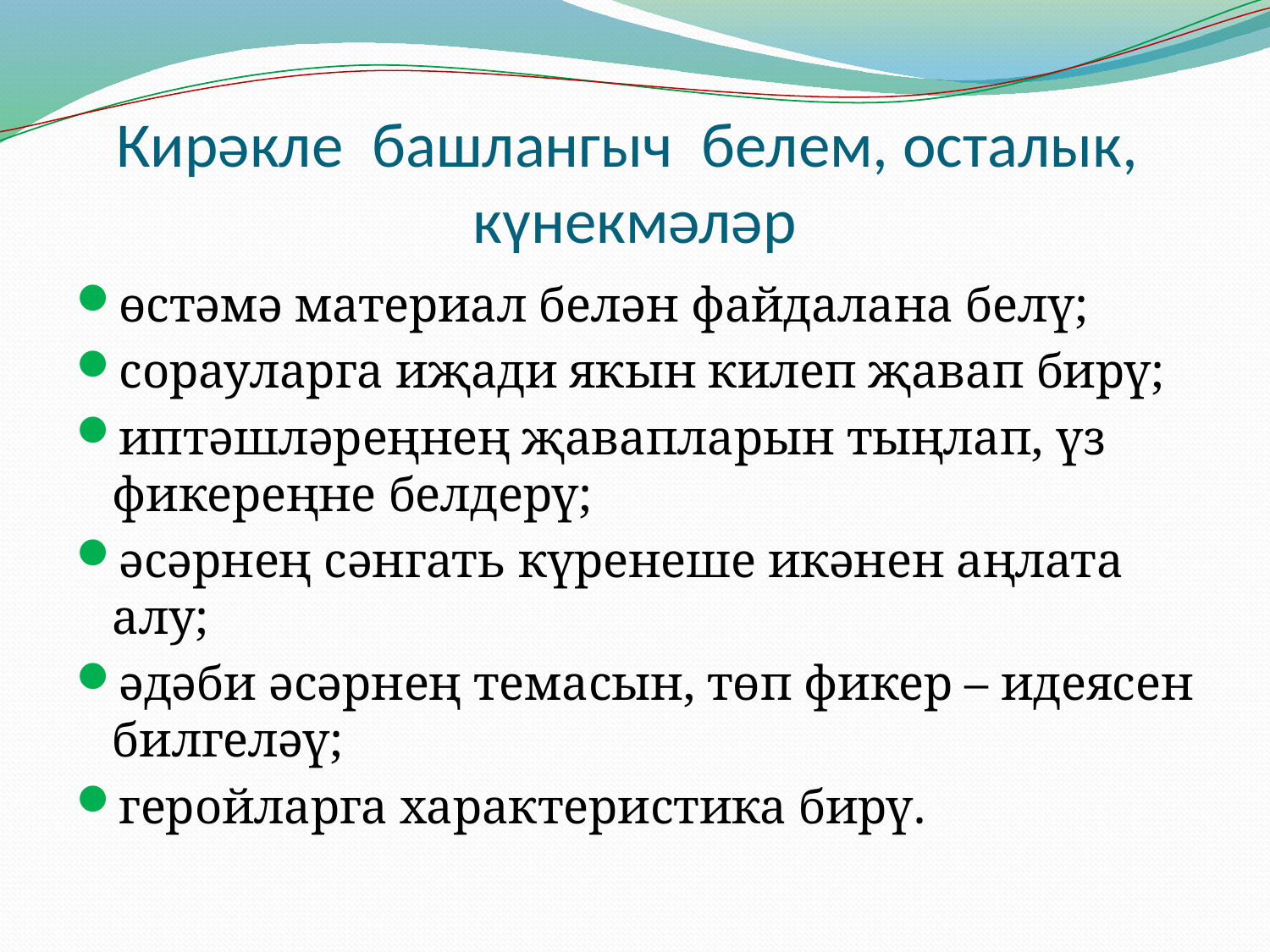

# Кирәкле  башлангыч  белем, осталык,  күнекмәләр
өстәмә материал белән файдалана белү;
сорауларга иҗади якын килеп җавап бирү;
иптәшләреңнең җавапларын тыңлап, үз фикереңне белдерү;
әсәрнең сәнгать күренеше икәнен аңлата алу;
әдәби әсәрнең темасын, төп фикер – идеясен билгеләү;
геройларга характеристика бирү.